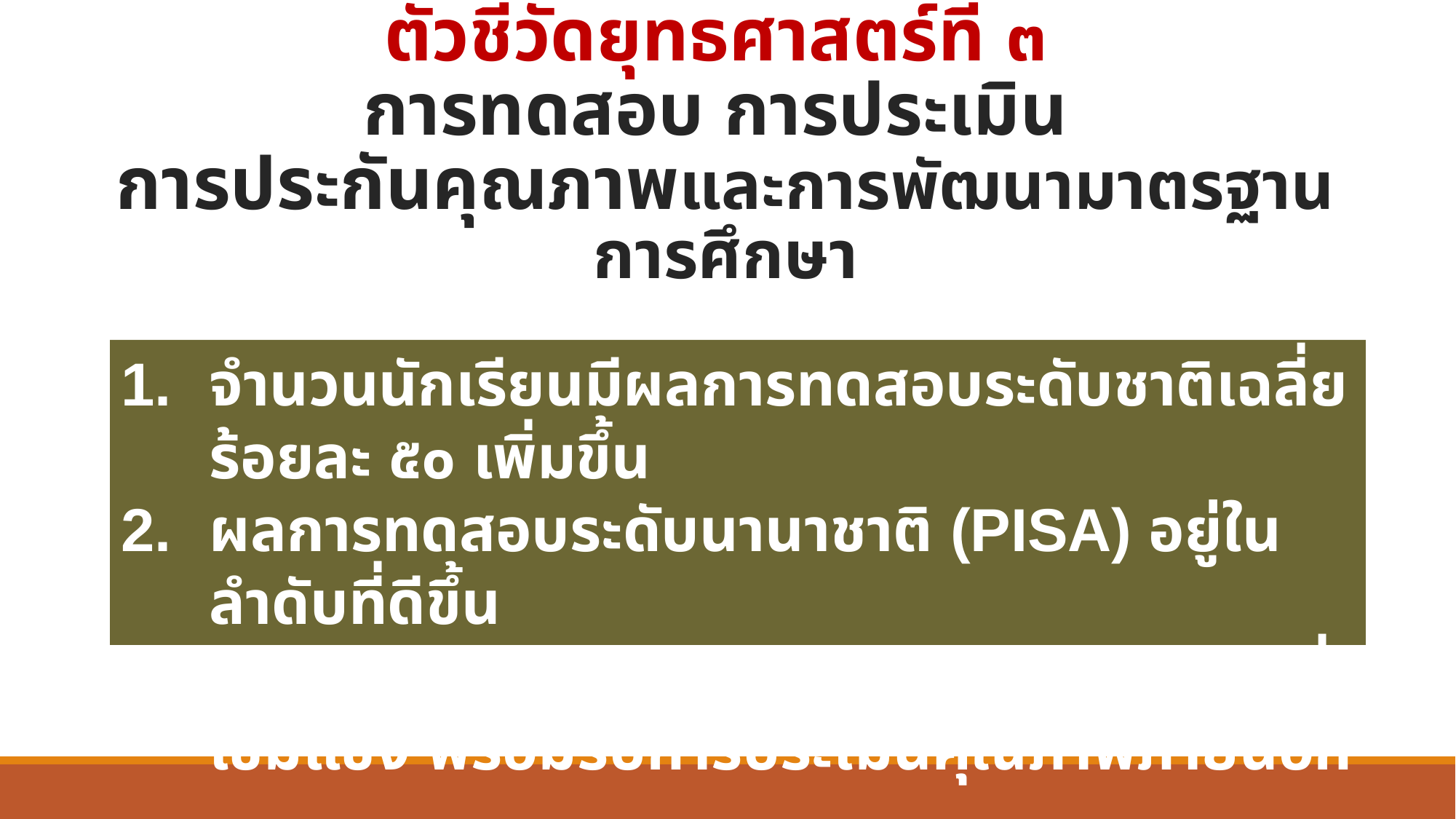

# ตัวชี้วัดยุทธศาสตร์ที่ ๓ การทดสอบ การประเมิน การประกันคุณภาพและการพัฒนามาตรฐานการศึกษา
จำนวนนักเรียนมีผลการทดสอบระดับชาติเฉลี่ยร้อยละ ๕๐ เพิ่มขึ้น
ผลการทดสอบระดับนานาชาติ (PISA) อยู่ในลำดับที่ดีขึ้น
สถานศึกษามีระบบการประกันคุณภาพภายในที่เข้มแข็ง พร้อมรับการประเมินคุณภาพภายนอก